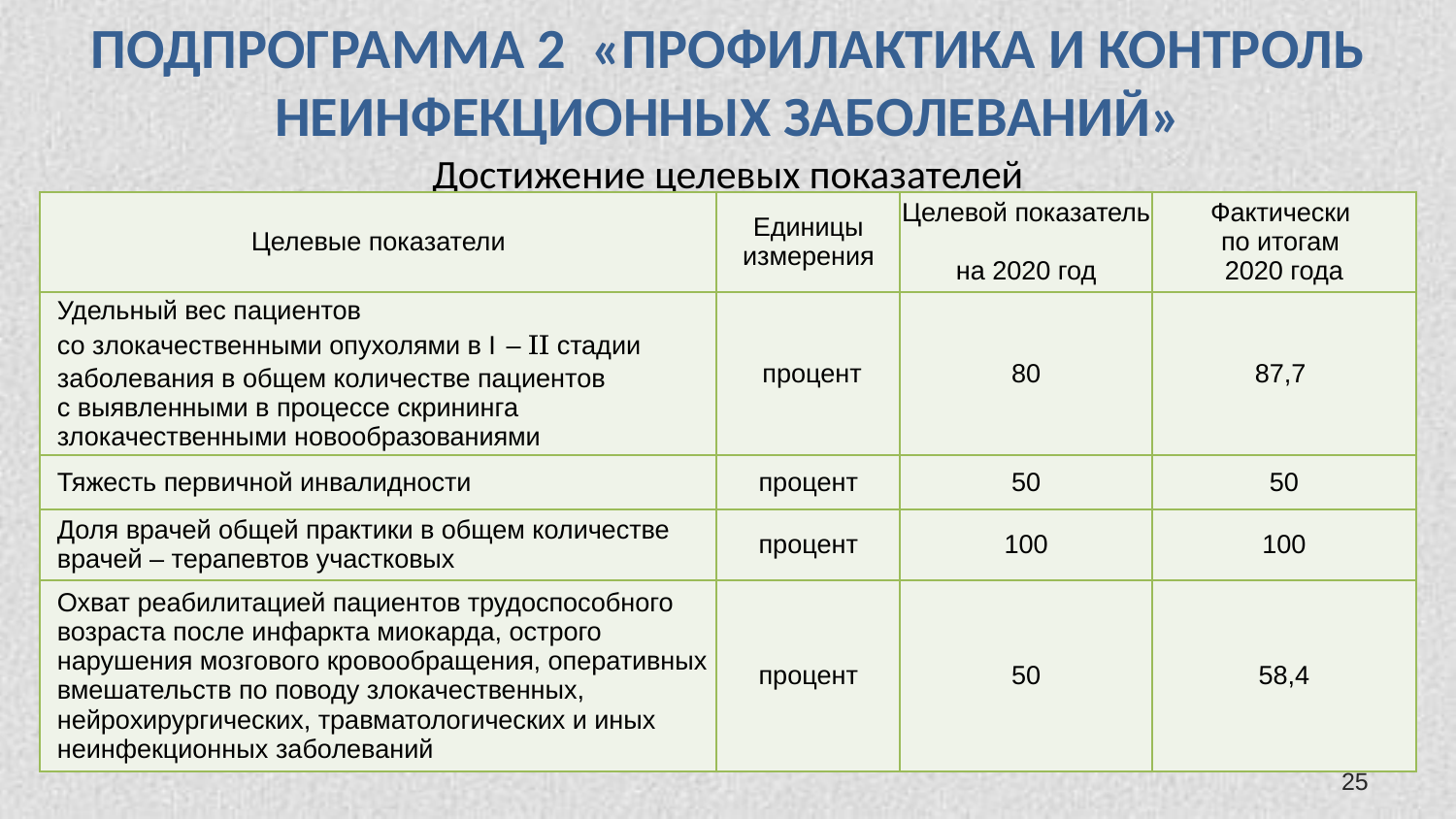

ПОДПРОГРАММА 2  «ПРОФИЛАКТИКА И КОНТРОЛЬ НЕИНФЕКЦИОННЫХ ЗАБОЛЕВАНИЙ»
Достижение целевых показателей
| Целевые показатели | Единицы измерения | Целевой показатель на 2020 год | Фактически по итогам 2020 года |
| --- | --- | --- | --- |
| Удельный вес пациентов со злокачественными опухолями в I – II стадии заболевания в общем количестве пациентов с выявленными в процессе скрининга злокачественными новообразованиями | процент | 80 | 87,7 |
| Тяжесть первичной инвалидности | процент | 50 | 50 |
| Доля врачей общей практики в общем количестве врачей – терапевтов участковых | процент | 100 | 100 |
| Охват реабилитацией пациентов трудоспособного возраста после инфаркта миокарда, острого нарушения мозгового кровообращения, оперативных вмешательств по поводу злокачественных, нейрохирургических, травматологических и иных неинфекционных заболеваний | процент | 50 | 58,4 |
25